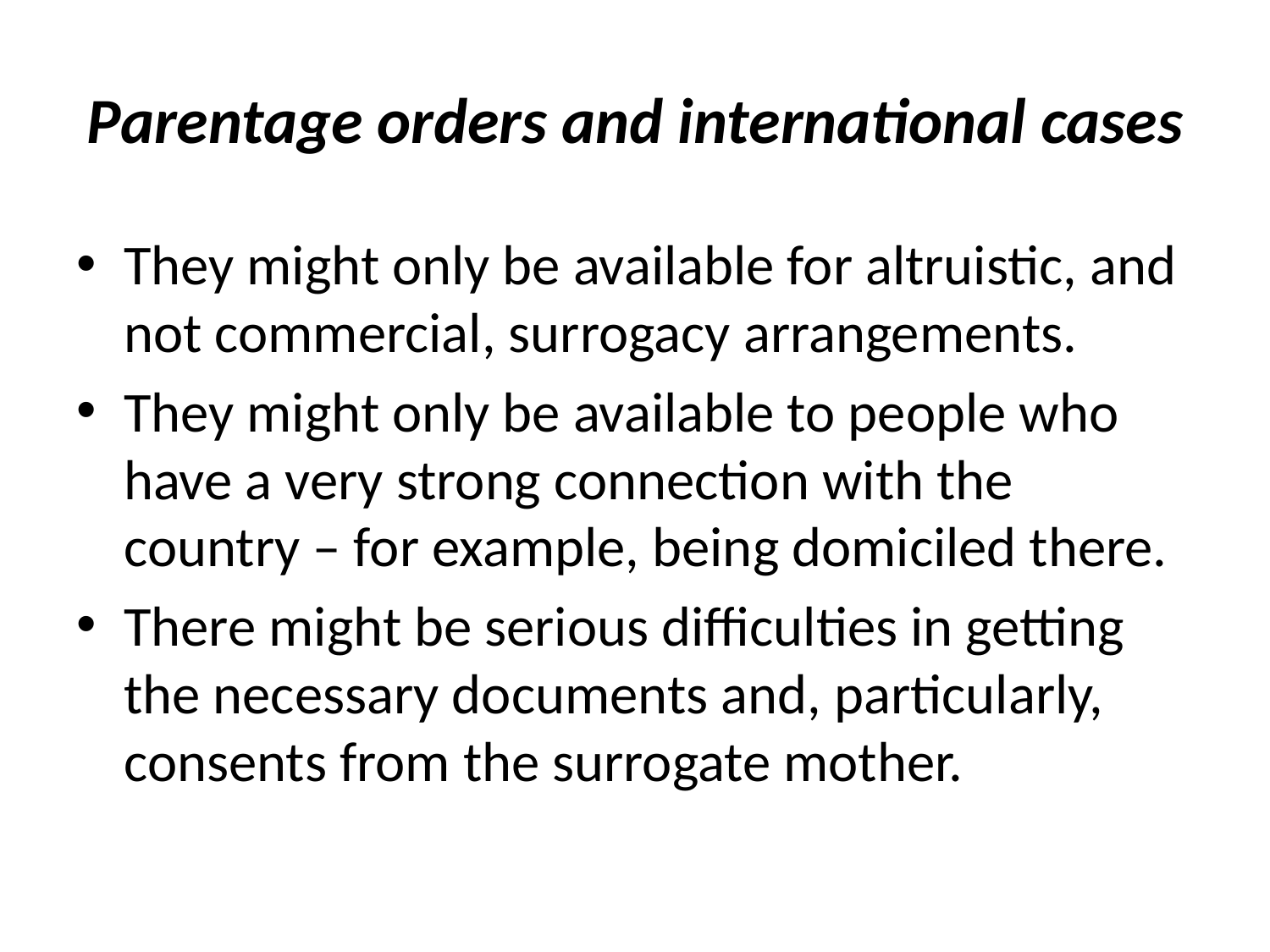

# Parentage orders and international cases
They might only be available for altruistic, and not commercial, surrogacy arrangements.
They might only be available to people who have a very strong connection with the country – for example, being domiciled there.
There might be serious difficulties in getting the necessary documents and, particularly, consents from the surrogate mother.